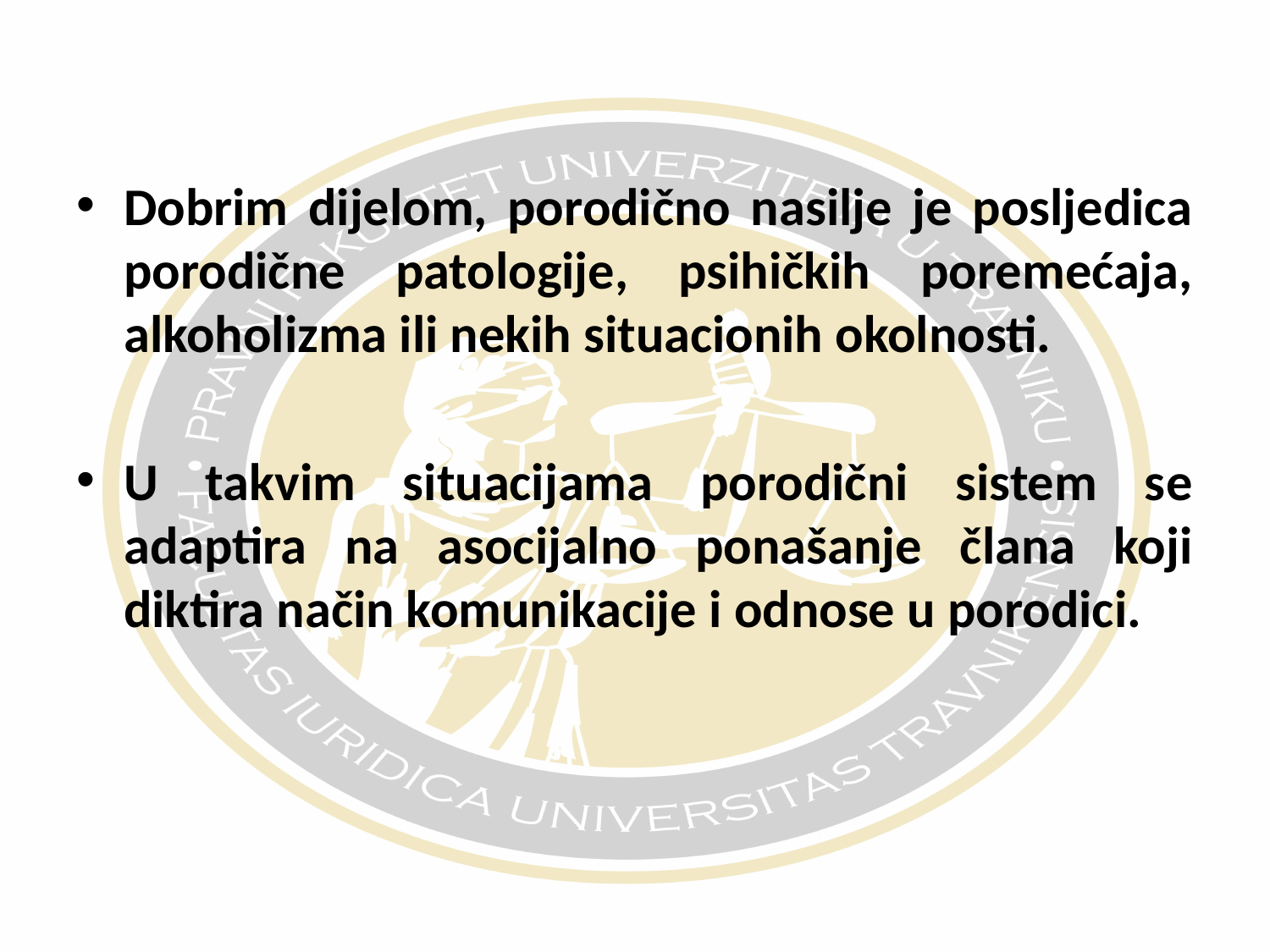

Dobrim dijelom, porodično nasilje je posljedica porodične patologije, psihičkih poremećaja, alkoholizma ili nekih situacionih okolnosti.

U takvim situacijama porodični sistem se adaptira na asocijalno ponašanje člana koji diktira način komunikacije i odnose u porodici.